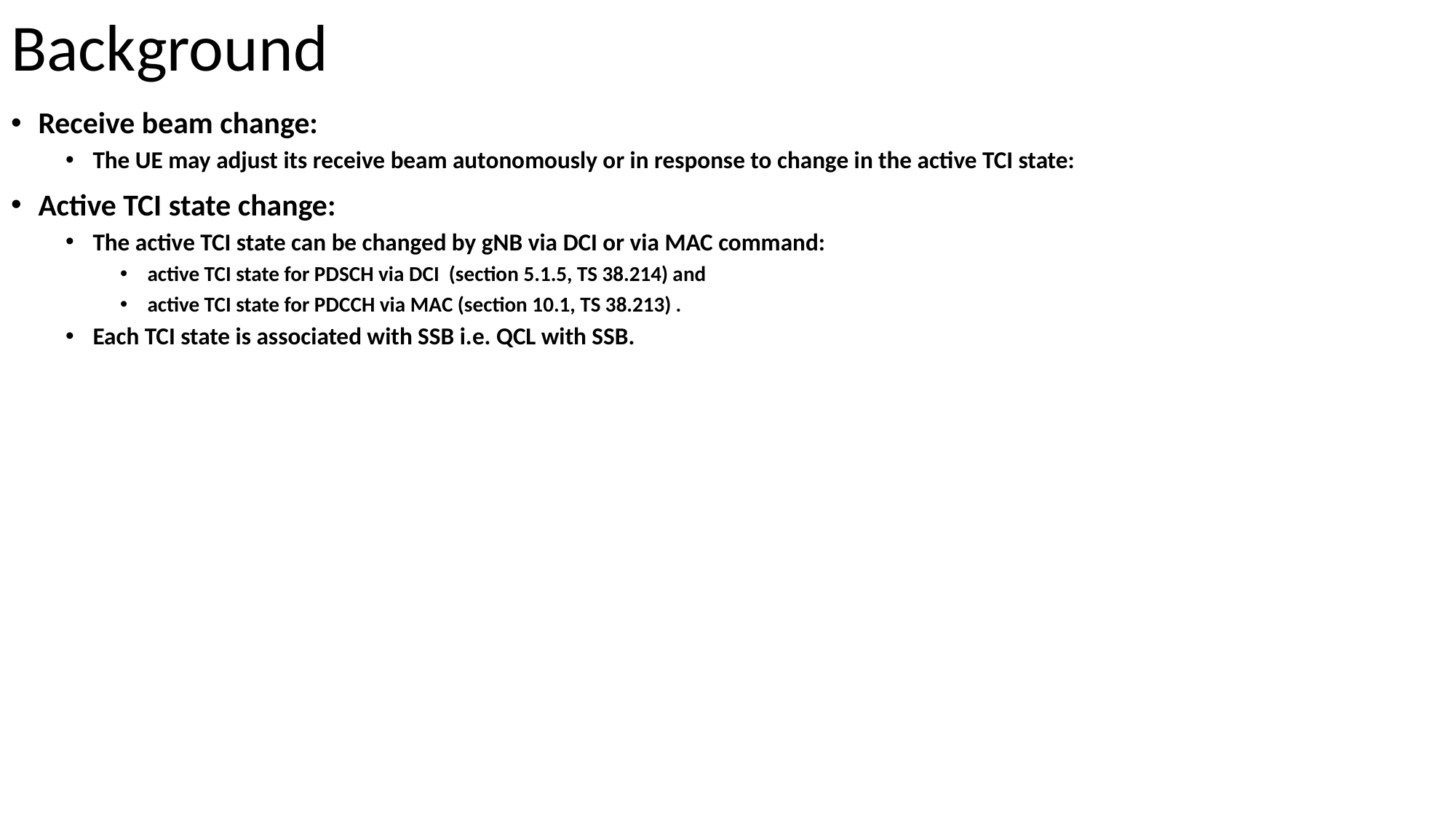

# Background
Receive beam change:
The UE may adjust its receive beam autonomously or in response to change in the active TCI state:
Active TCI state change:
The active TCI state can be changed by gNB via DCI or via MAC command:
active TCI state for PDSCH via DCI  (section 5.1.5, TS 38.214) and
active TCI state for PDCCH via MAC (section 10.1, TS 38.213) .
Each TCI state is associated with SSB i.e. QCL with SSB.